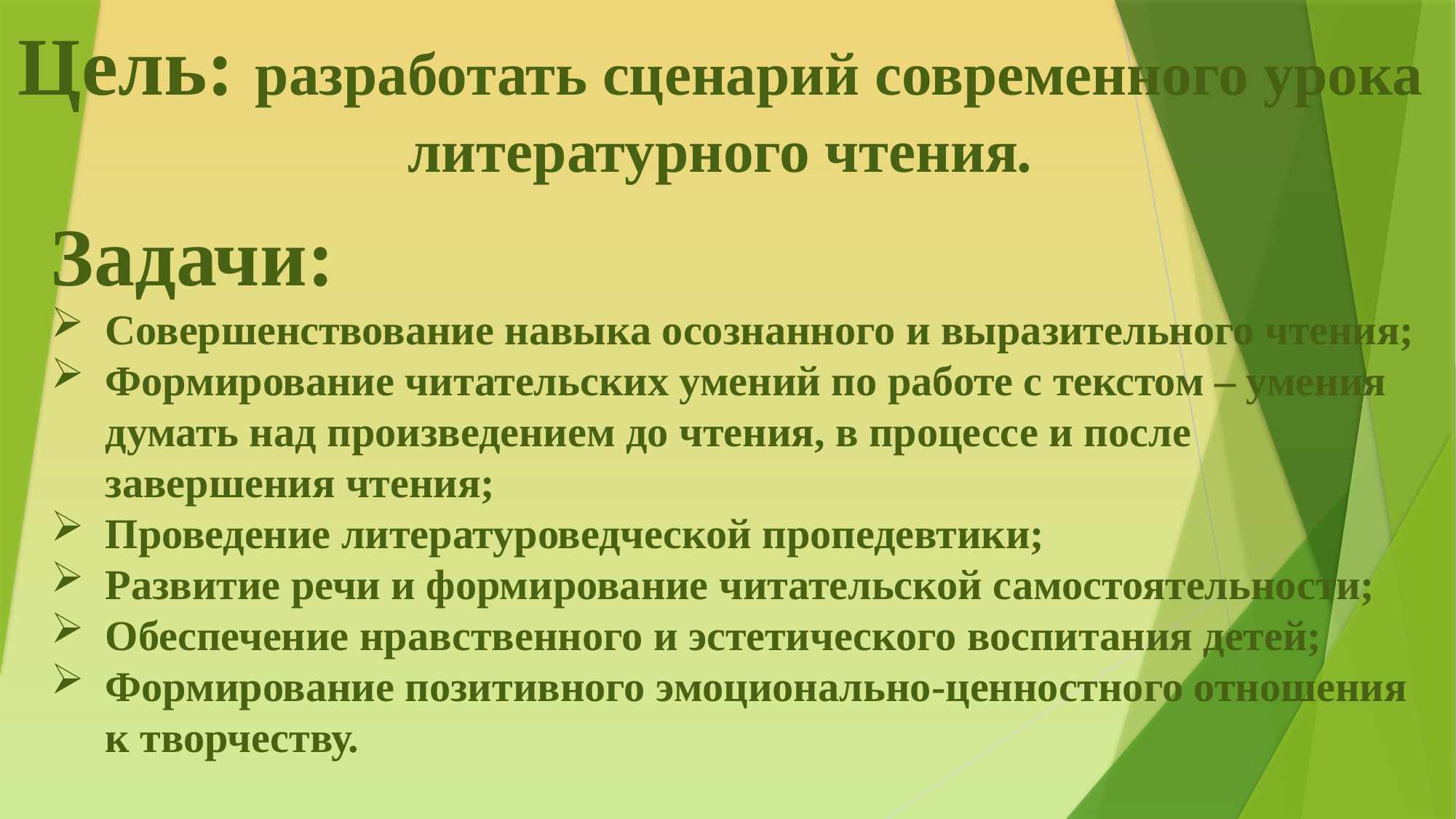

Цель: разработать сценарий современного урока литературного чтения.
Задачи:
Совершенствование навыка осознанного и выразительного чтения;
Формирование читательских умений по работе с текстом – умения думать над произведением до чтения, в процессе и после завершения чтения;
Проведение литературоведческой пропедевтики;
Развитие речи и формирование читательской самостоятельности;
Обеспечение нравственного и эстетического воспитания детей;
Формирование позитивного эмоционально-ценностного отношения к творчеству.